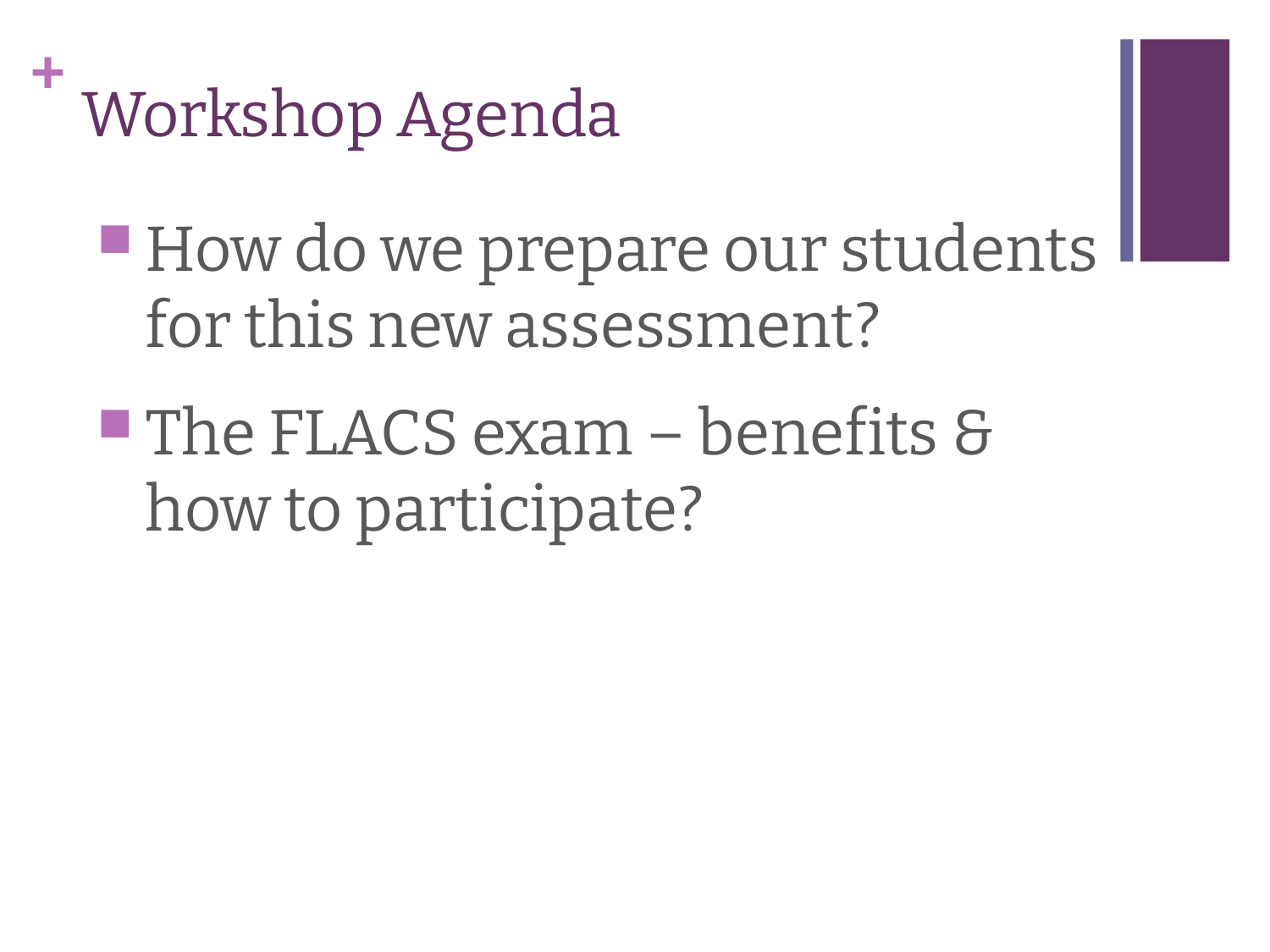

# Workshop Agenda
How do we prepare our students for this new assessment?
The FLACS exam – benefits & how to participate?